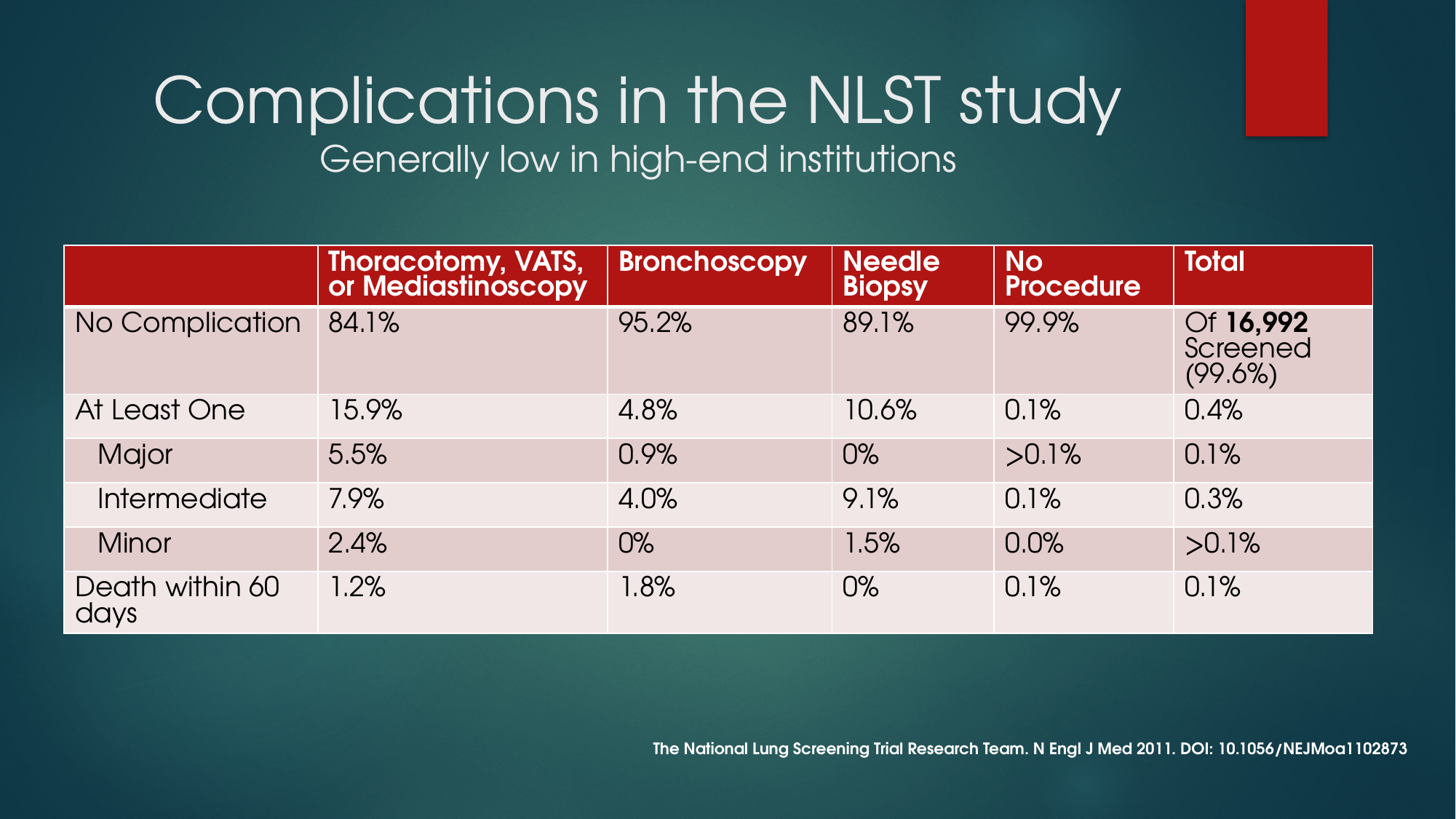

# Complications in the NLST study Generally low in high-end institutions
|  | Thoracotomy, VATS, or Mediastinoscopy | Bronchoscopy | Needle Biopsy | No Procedure | Total |
| --- | --- | --- | --- | --- | --- |
| No Complication | 84.1% | 95.2% | 89.1% | 99.9% | Of 16,992 Screened (99.6%) |
| At Least One | 15.9% | 4.8% | 10.6% | 0.1% | 0.4% |
| Major | 5.5% | 0.9% | 0% | >0.1% | 0.1% |
| Intermediate | 7.9% | 4.0% | 9.1% | 0.1% | 0.3% |
| Minor | 2.4% | 0% | 1.5% | 0.0% | >0.1% |
| Death within 60 days | 1.2% | 1.8% | 0% | 0.1% | 0.1% |
The National Lung Screening Trial Research Team. N Engl J Med 2011. DOI: 10.1056/NEJMoa1102873